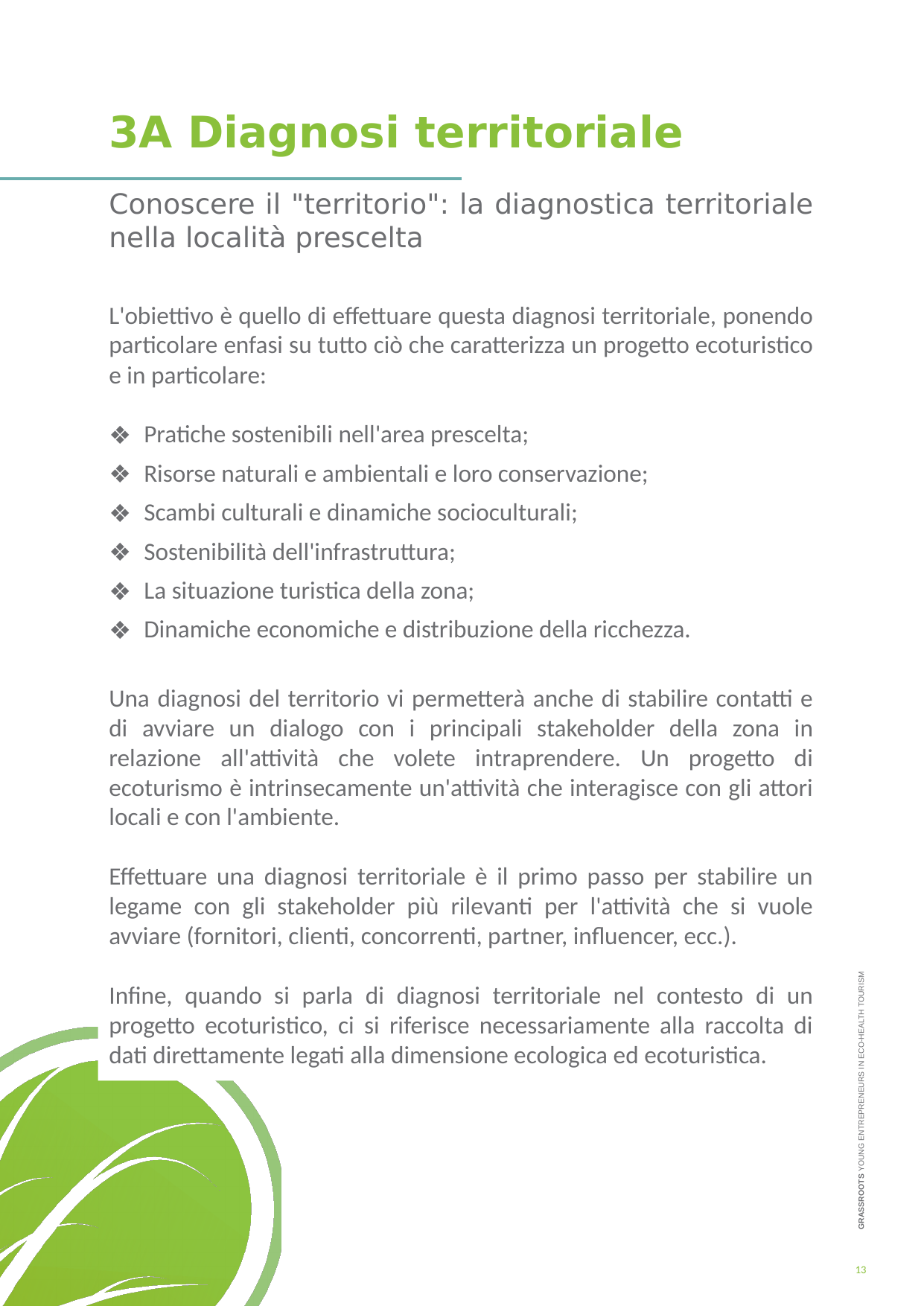

3A Diagnosi territoriale
Conoscere il "territorio": la diagnostica territoriale nella località prescelta
L'obiettivo è quello di effettuare questa diagnosi territoriale, ponendo particolare enfasi su tutto ciò che caratterizza un progetto ecoturistico e in particolare:

Pratiche sostenibili nell'area prescelta;
Risorse naturali e ambientali e loro conservazione;
Scambi culturali e dinamiche socioculturali;
Sostenibilità dell'infrastruttura;
La situazione turistica della zona;
Dinamiche economiche e distribuzione della ricchezza.

Una diagnosi del territorio vi permetterà anche di stabilire contatti e di avviare un dialogo con i principali stakeholder della zona in relazione all'attività che volete intraprendere. Un progetto di ecoturismo è intrinsecamente un'attività che interagisce con gli attori locali e con l'ambiente.

Effettuare una diagnosi territoriale è il primo passo per stabilire un legame con gli stakeholder più rilevanti per l'attività che si vuole avviare (fornitori, clienti, concorrenti, partner, influencer, ecc.).

Infine, quando si parla di diagnosi territoriale nel contesto di un progetto ecoturistico, ci si riferisce necessariamente alla raccolta di dati direttamente legati alla dimensione ecologica ed ecoturistica.

13